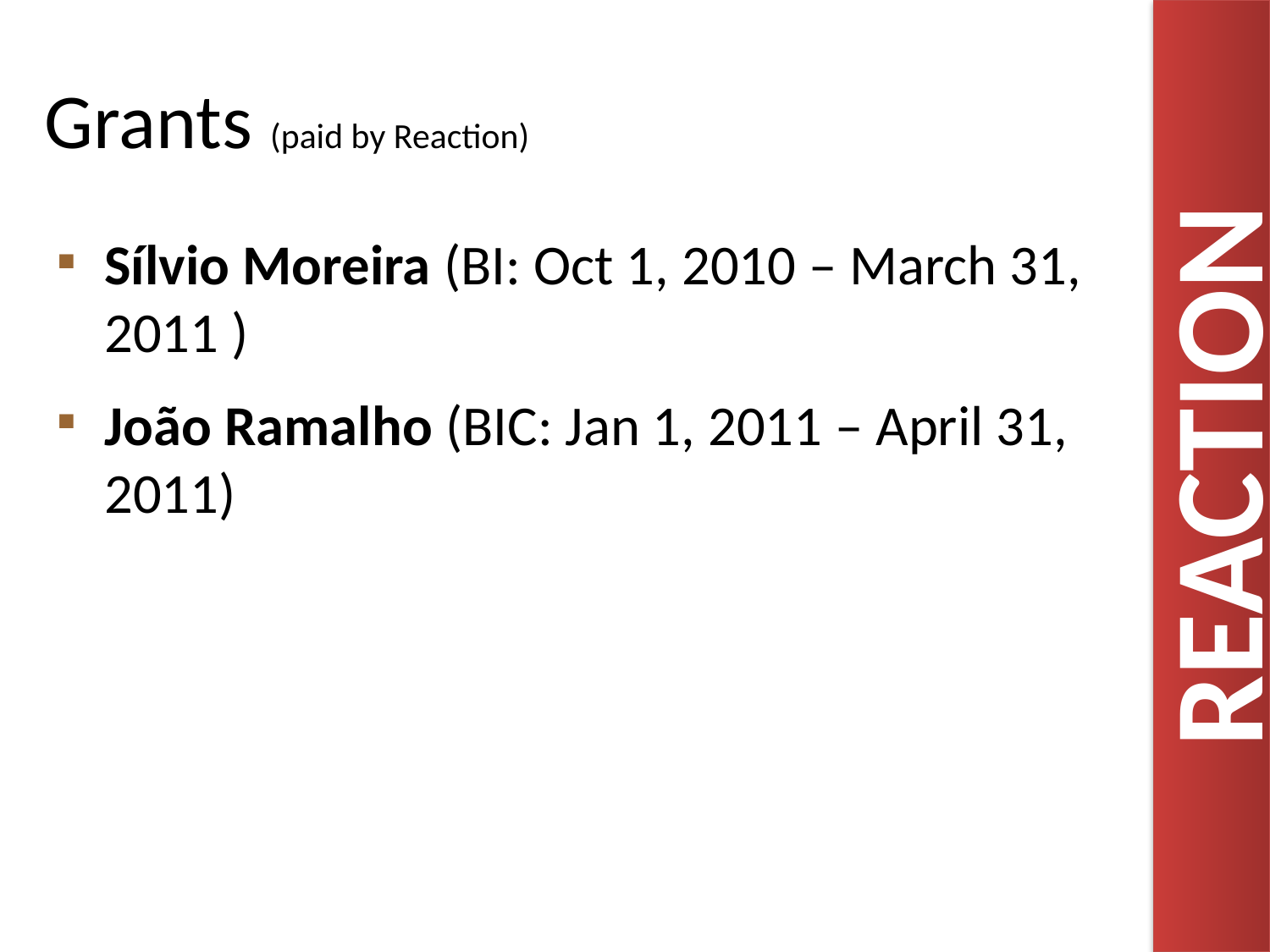

# Grants (paid by Reaction)
Sílvio Moreira (BI: Oct 1, 2010 – March 31, 2011 )
João Ramalho (BIC: Jan 1, 2011 – April 31, 2011)